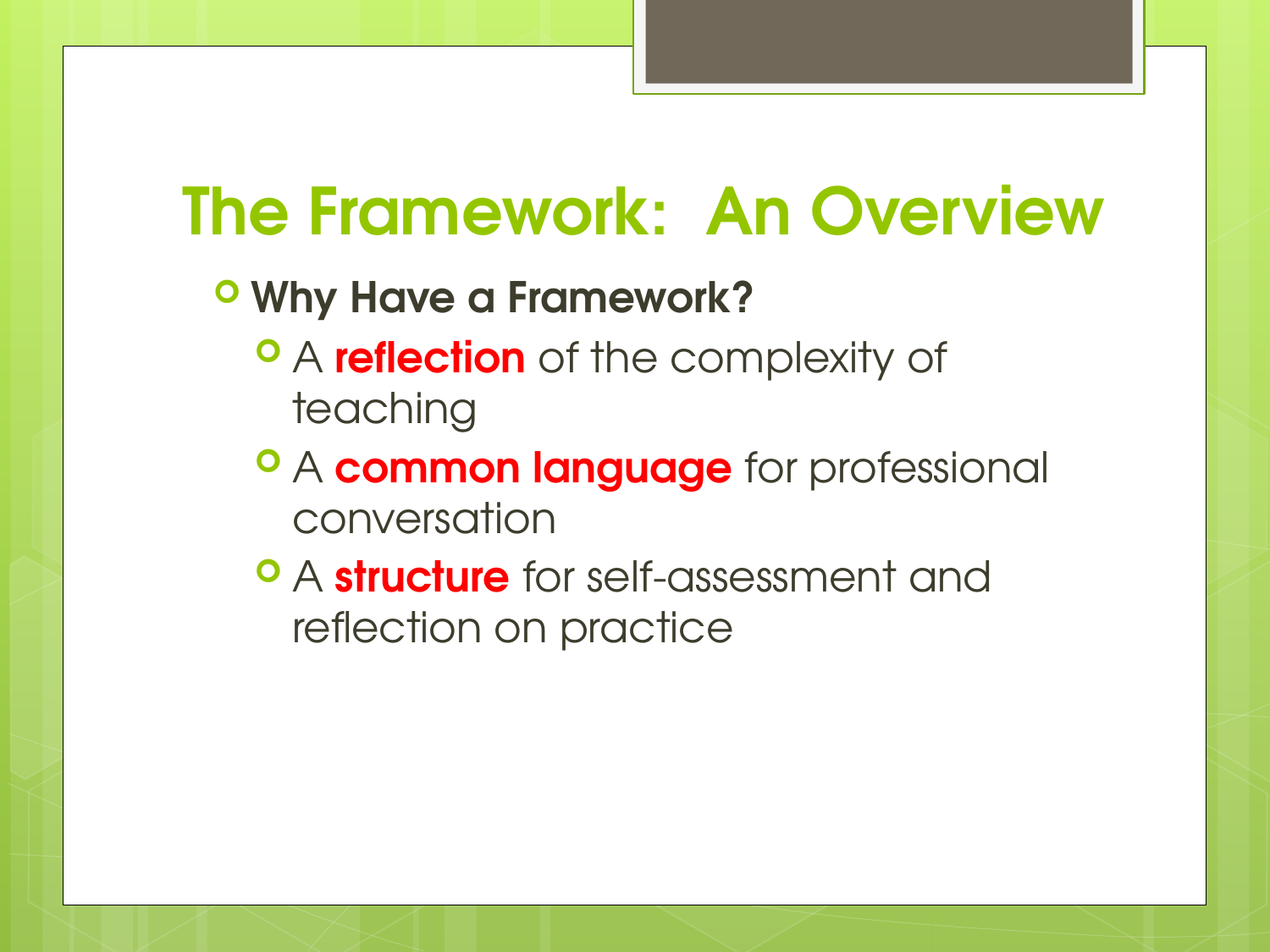

# The Framework:  An Overview
Why Have a Framework?
A reflection of the complexity of teaching
A common language for professional conversation
A structure for self-assessment and reflection on practice